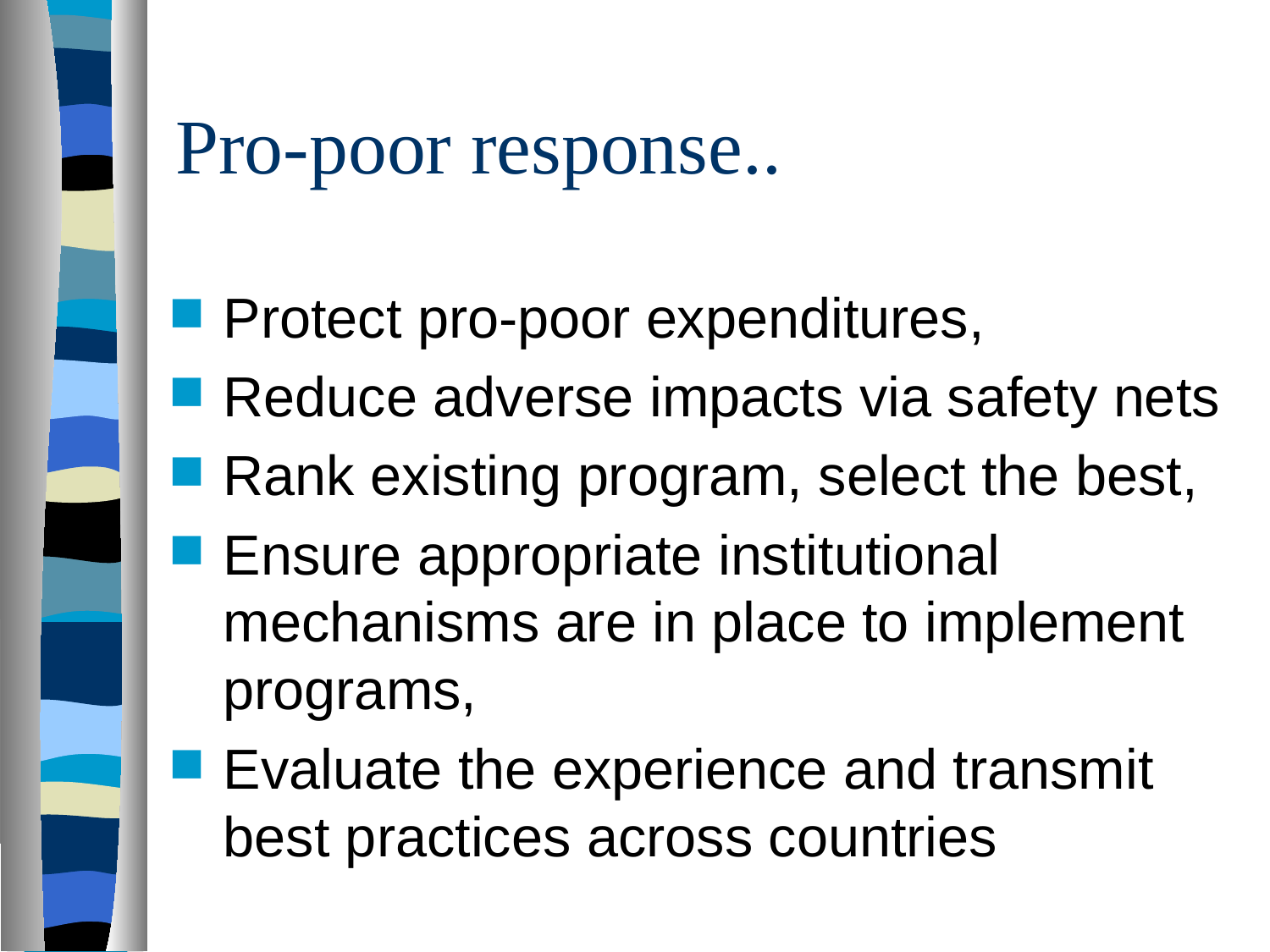

# Pro-poor response..
Protect pro-poor expenditures,
Reduce adverse impacts via safety nets
Rank existing program, select the best,
Ensure appropriate institutional mechanisms are in place to implement programs,
Evaluate the experience and transmit best practices across countries